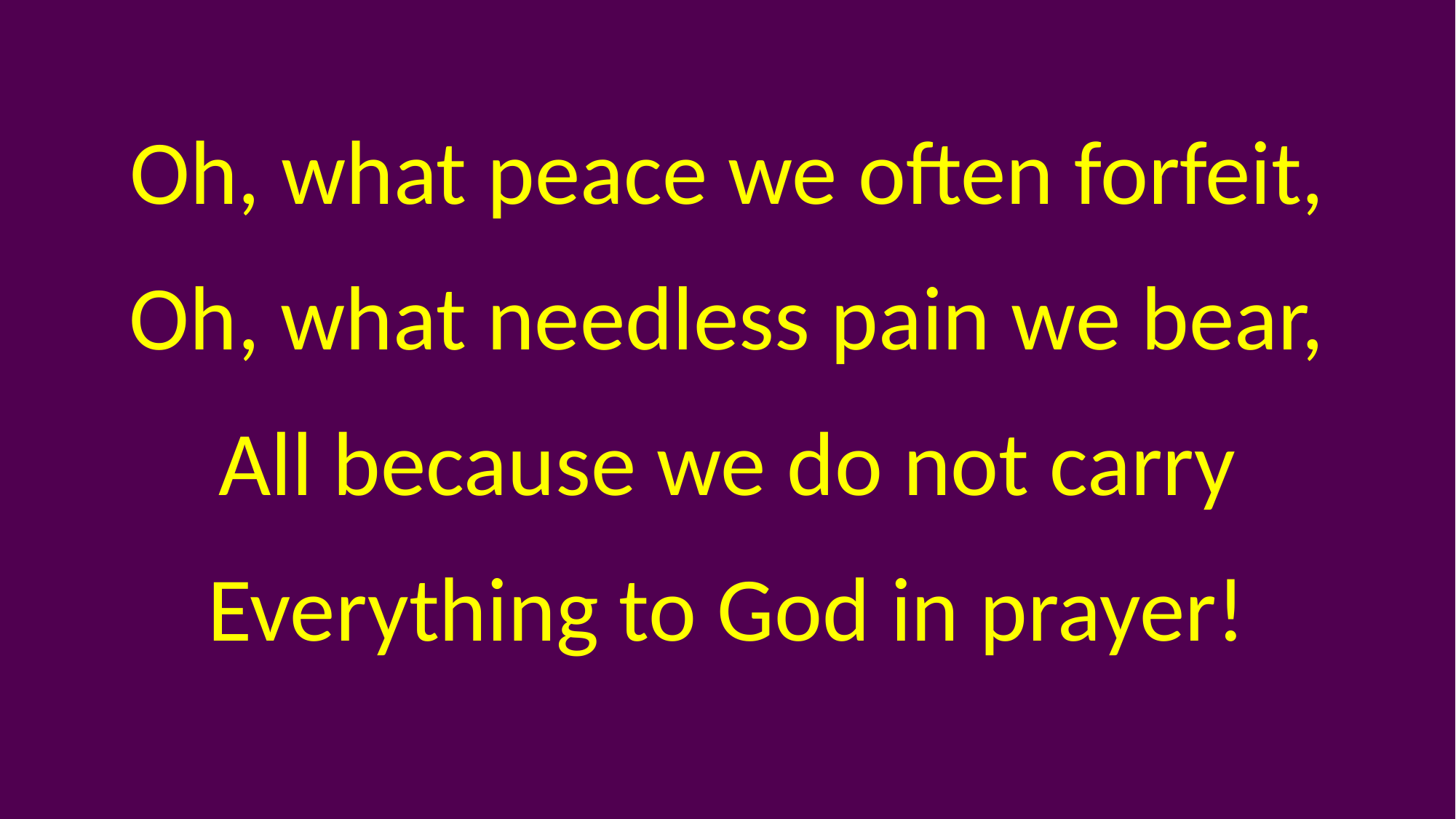

Oh, what peace we often forfeit,
Oh, what needless pain we bear,
All because we do not carry
Everything to God in prayer!